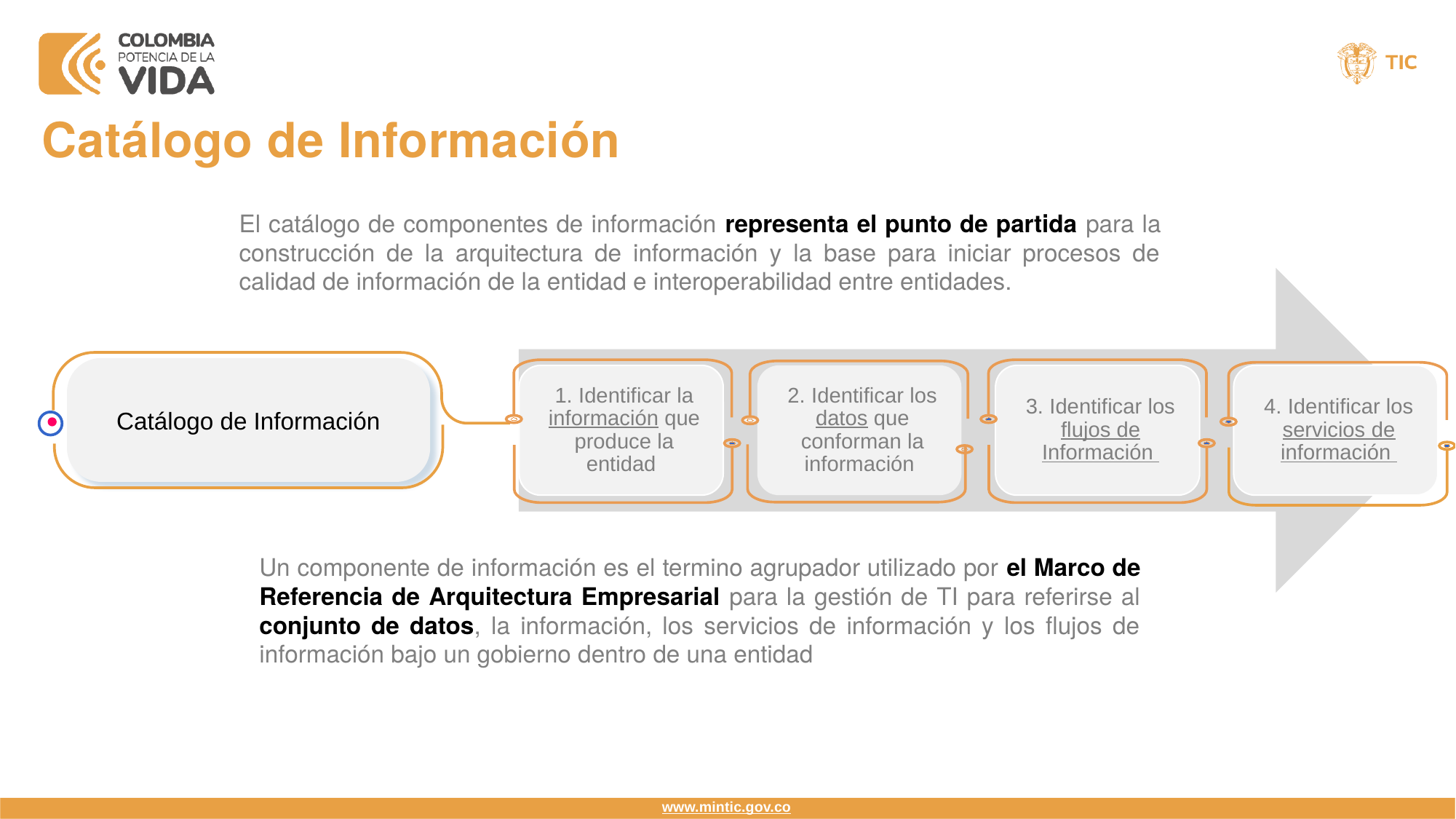

Catálogo de Información
El catálogo de componentes de información representa el punto de partida para la construcción de la arquitectura de información y la base para iniciar procesos de calidad de información de la entidad e interoperabilidad entre entidades.
1. Identificar la información que produce la entidad
2. Identificar los datos que conforman la información
3. Identificar los flujos de Información
4. Identificar los servicios de información

Catálogo de Información

Un componente de información es el termino agrupador utilizado por el Marco de Referencia de Arquitectura Empresarial para la gestión de TI para referirse al conjunto de datos, la información, los servicios de información y los flujos de información bajo un gobierno dentro de una entidad
www.mintic.gov.co